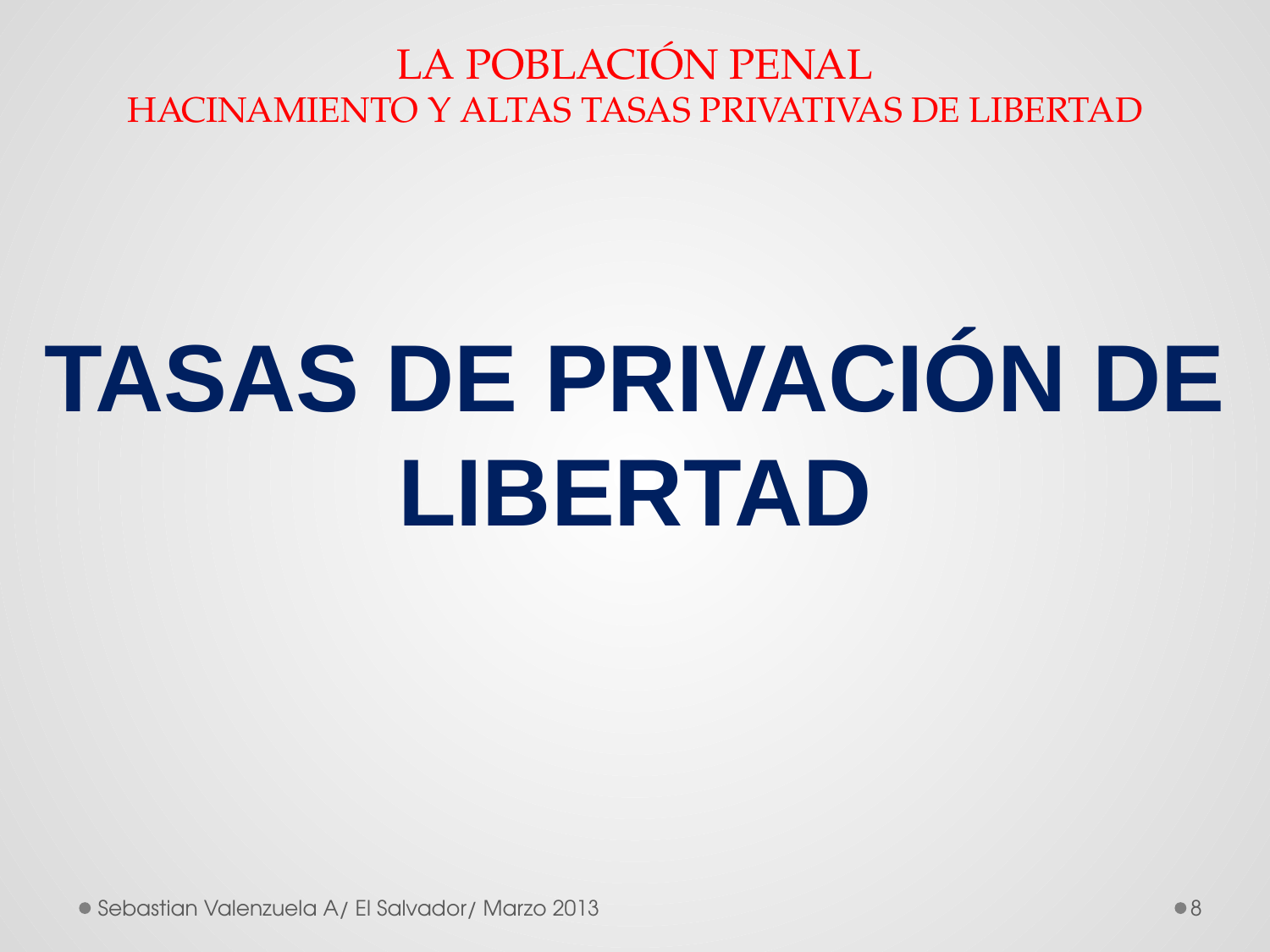

# LA POBLACIÓN PENAL HACINAMIENTO Y ALTAS TASAS PRIVATIVAS DE LIBERTAD

TASAS DE PRIVACIÓN DE LIBERTAD
Sebastian Valenzuela A/ El Salvador/ Marzo 2013
8